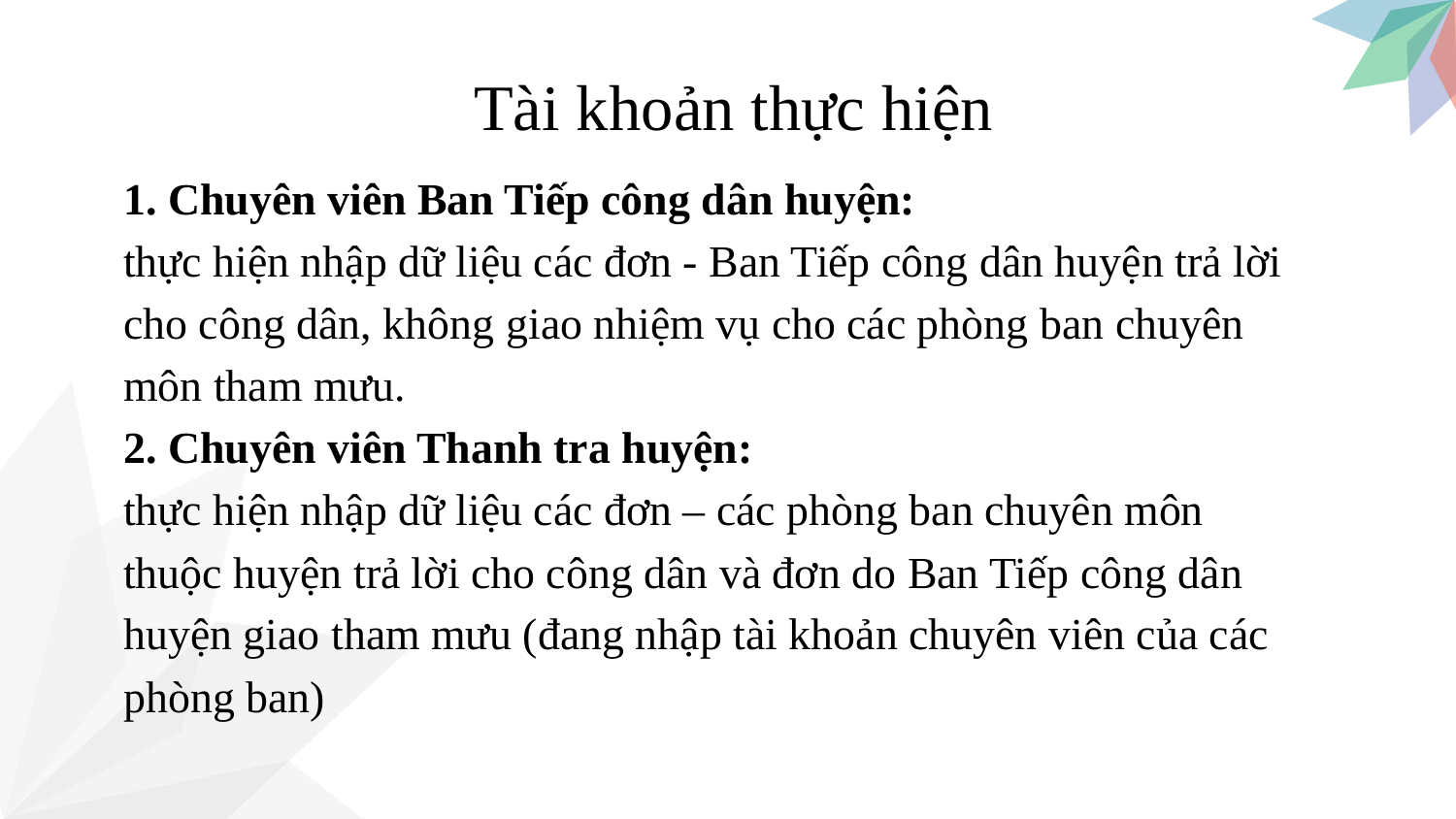

Tài khoản thực hiện
1. Chuyên viên Ban Tiếp công dân huyện:
thực hiện nhập dữ liệu các đơn - Ban Tiếp công dân huyện trả lời
cho công dân, không giao nhiệm vụ cho các phòng ban chuyên
môn tham mưu.
2. Chuyên viên Thanh tra huyện:
thực hiện nhập dữ liệu các đơn – các phòng ban chuyên môn
thuộc huyện trả lời cho công dân và đơn do Ban Tiếp công dân
huyện giao tham mưu (đang nhập tài khoản chuyên viên của các
phòng ban)